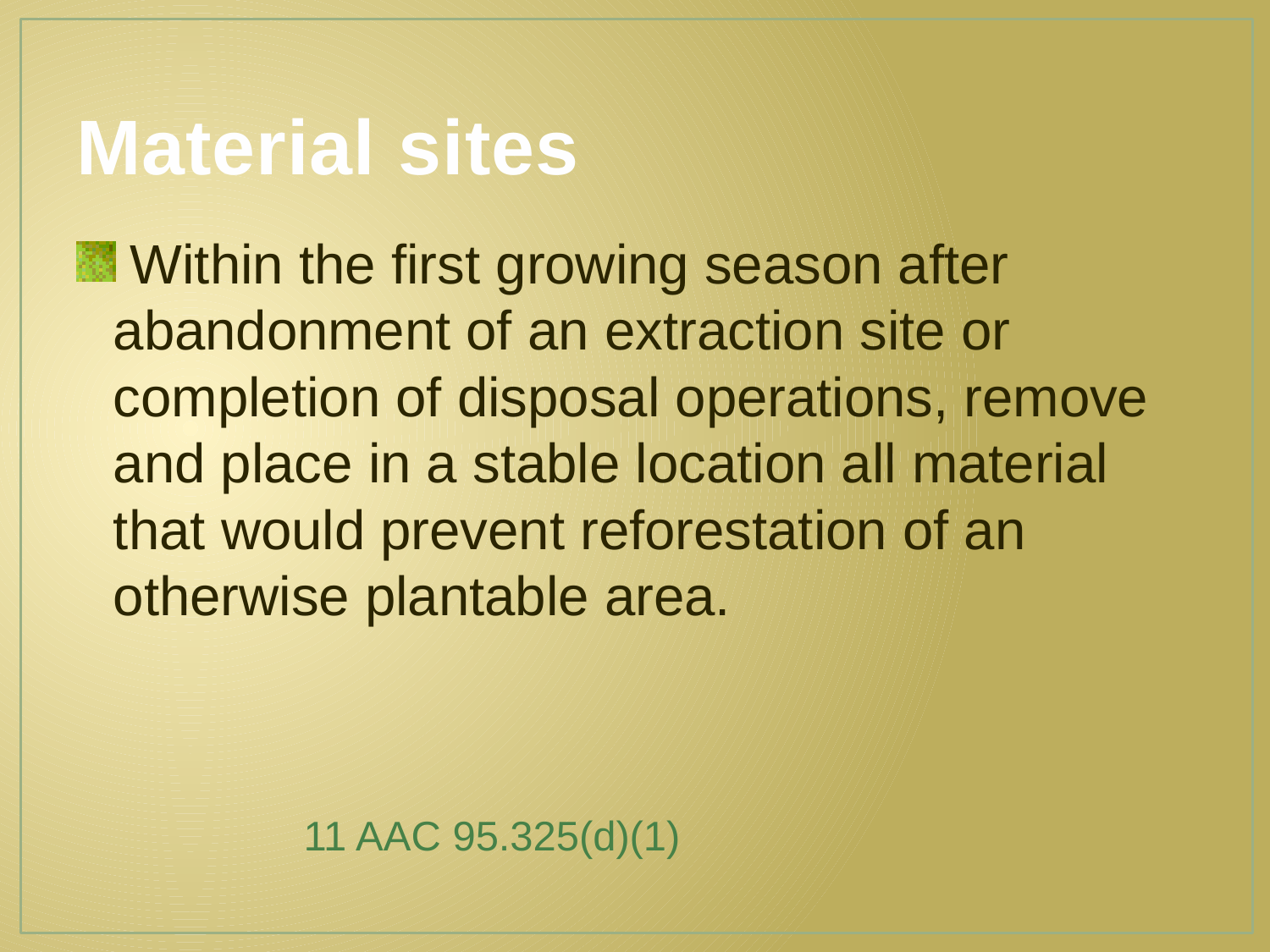

# Material sites
 Within the first growing season after abandonment of an extraction site or completion of disposal operations, remove and place in a stable location all material that would prevent reforestation of an otherwise plantable area.

					         11 AAC 95.325(d)(1)